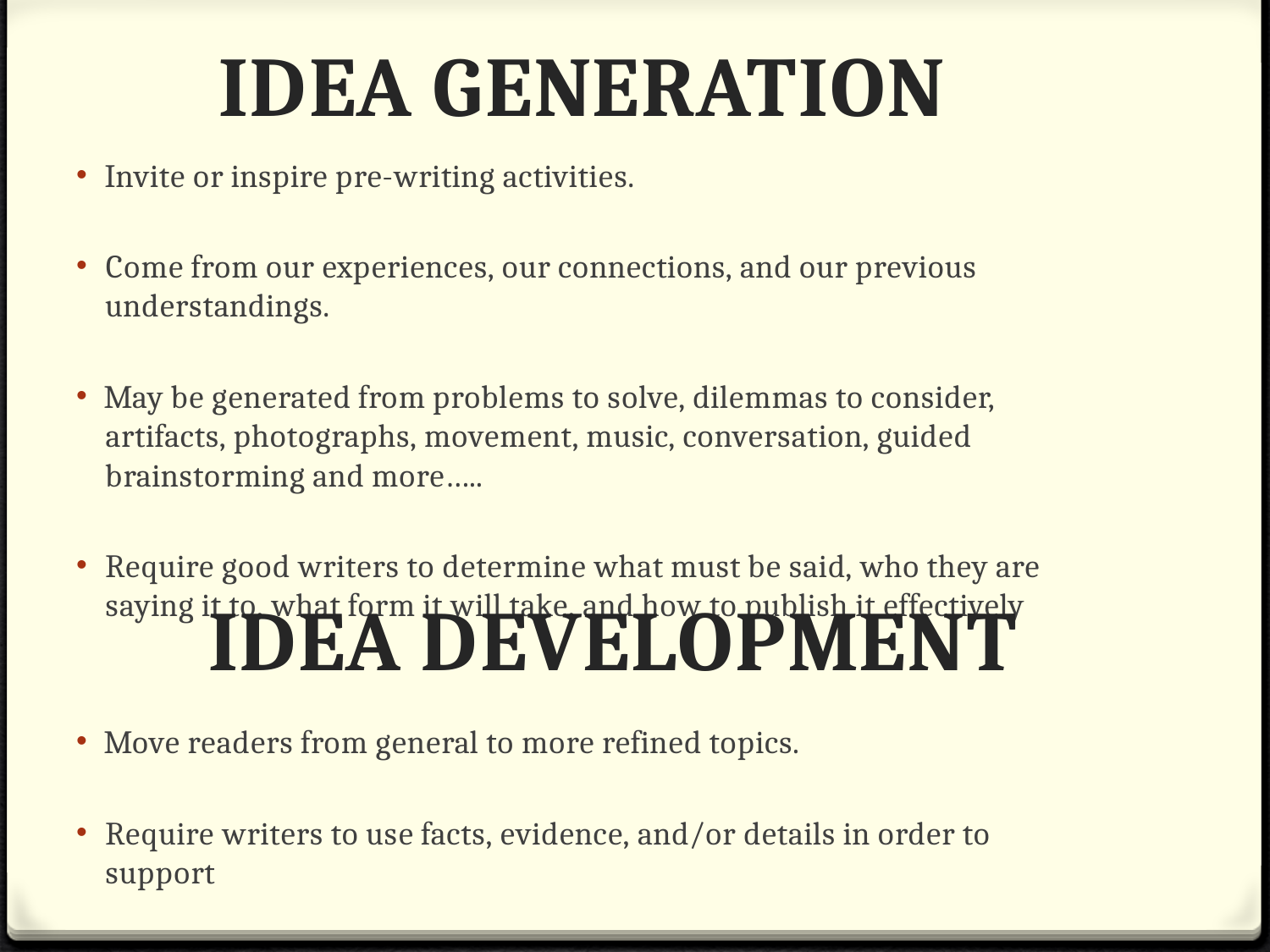

# IDEA GENERATION
Invite or inspire pre-writing activities.

Come from our experiences, our connections, and our previous understandings.

May be generated from problems to solve, dilemmas to consider, artifacts, photographs, movement, music, conversation, guided brainstorming and more…..

Require good writers to determine what must be said, who they are saying it to, what form it will take, and how to publish it effectively

Move readers from general to more refined topics.

Require writers to use facts, evidence, and/or details in order to support

IDEA DEVELOPMENT